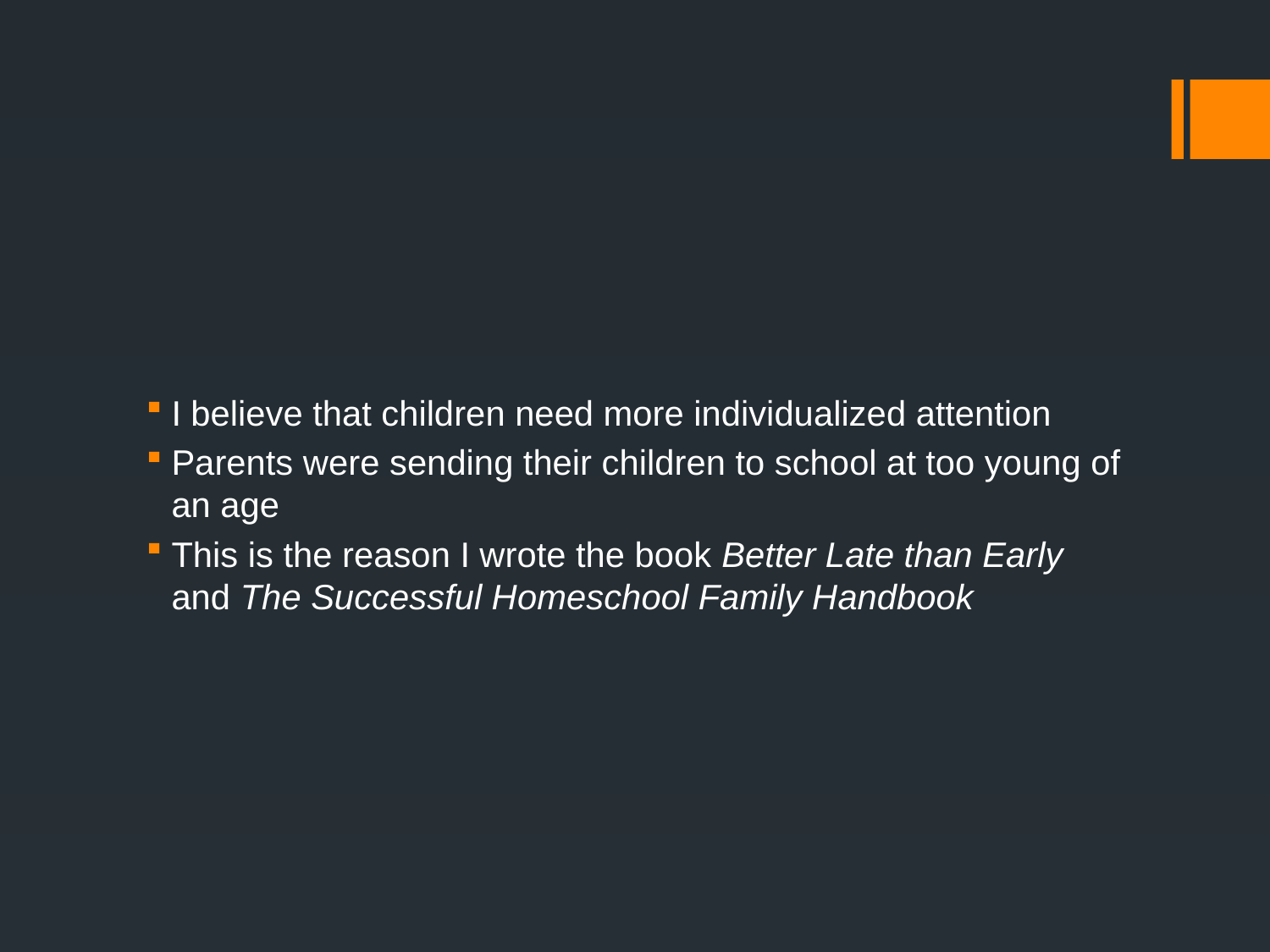

#
I believe that children need more individualized attention
Parents were sending their children to school at too young of an age
This is the reason I wrote the book Better Late than Early and The Successful Homeschool Family Handbook